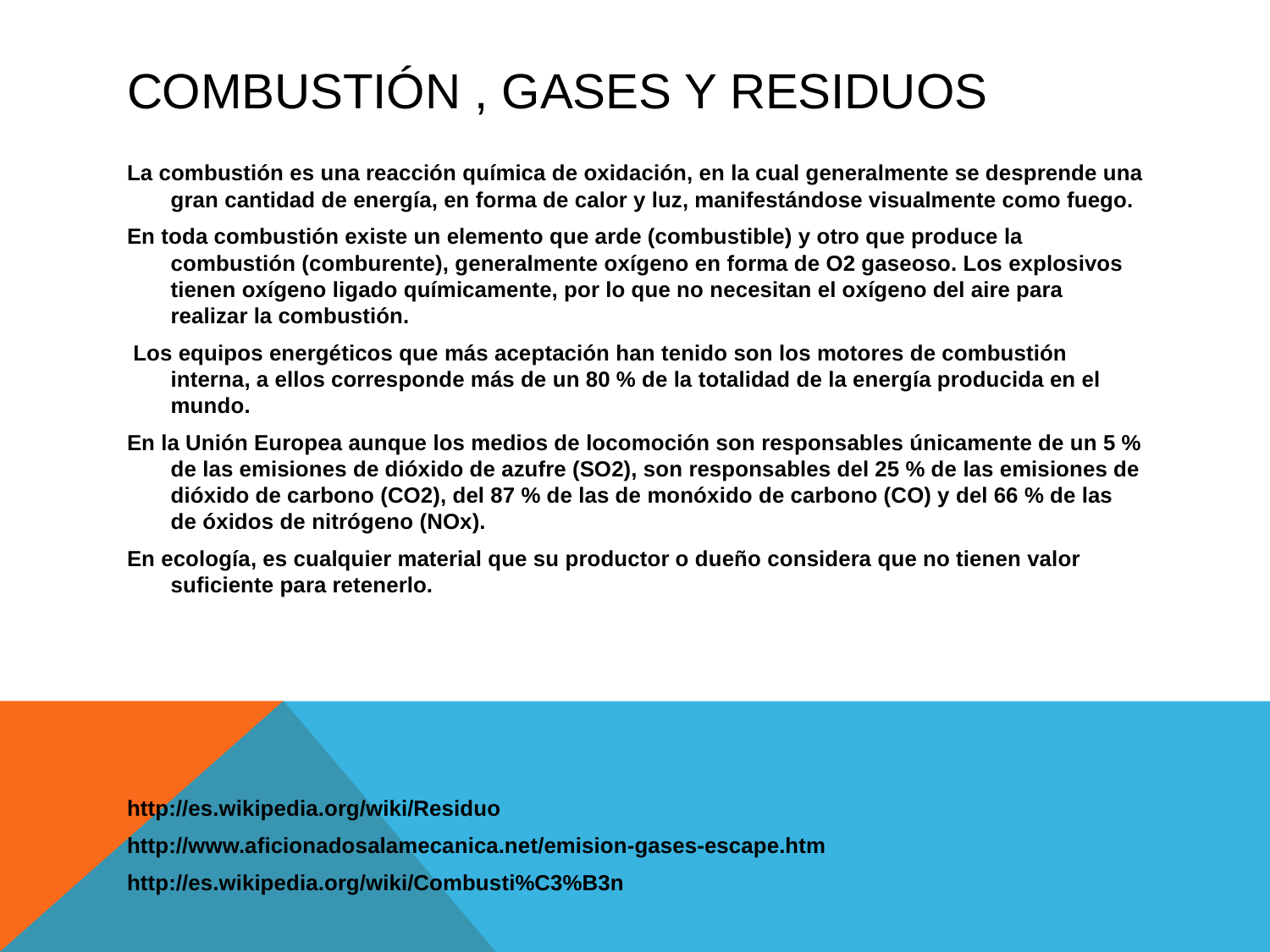

# Combustión , gases y residuos
La combustión es una reacción química de oxidación, en la cual generalmente se desprende una gran cantidad de energía, en forma de calor y luz, manifestándose visualmente como fuego.
En toda combustión existe un elemento que arde (combustible) y otro que produce la combustión (comburente), generalmente oxígeno en forma de O2 gaseoso. Los explosivos tienen oxígeno ligado químicamente, por lo que no necesitan el oxígeno del aire para realizar la combustión.
 Los equipos energéticos que más aceptación han tenido son los motores de combustión interna, a ellos corresponde más de un 80 % de la totalidad de la energía producida en el mundo.
En la Unión Europea aunque los medios de locomoción son responsables únicamente de un 5 % de las emisiones de dióxido de azufre (SO2), son responsables del 25 % de las emisiones de dióxido de carbono (CO2), del 87 % de las de monóxido de carbono (CO) y del 66 % de las de óxidos de nitrógeno (NOx).
En ecología, es cualquier material que su productor o dueño considera que no tienen valor suficiente para retenerlo.

http://es.wikipedia.org/wiki/Residuo
http://www.aficionadosalamecanica.net/emision-gases-escape.htm
http://es.wikipedia.org/wiki/Combusti%C3%B3n